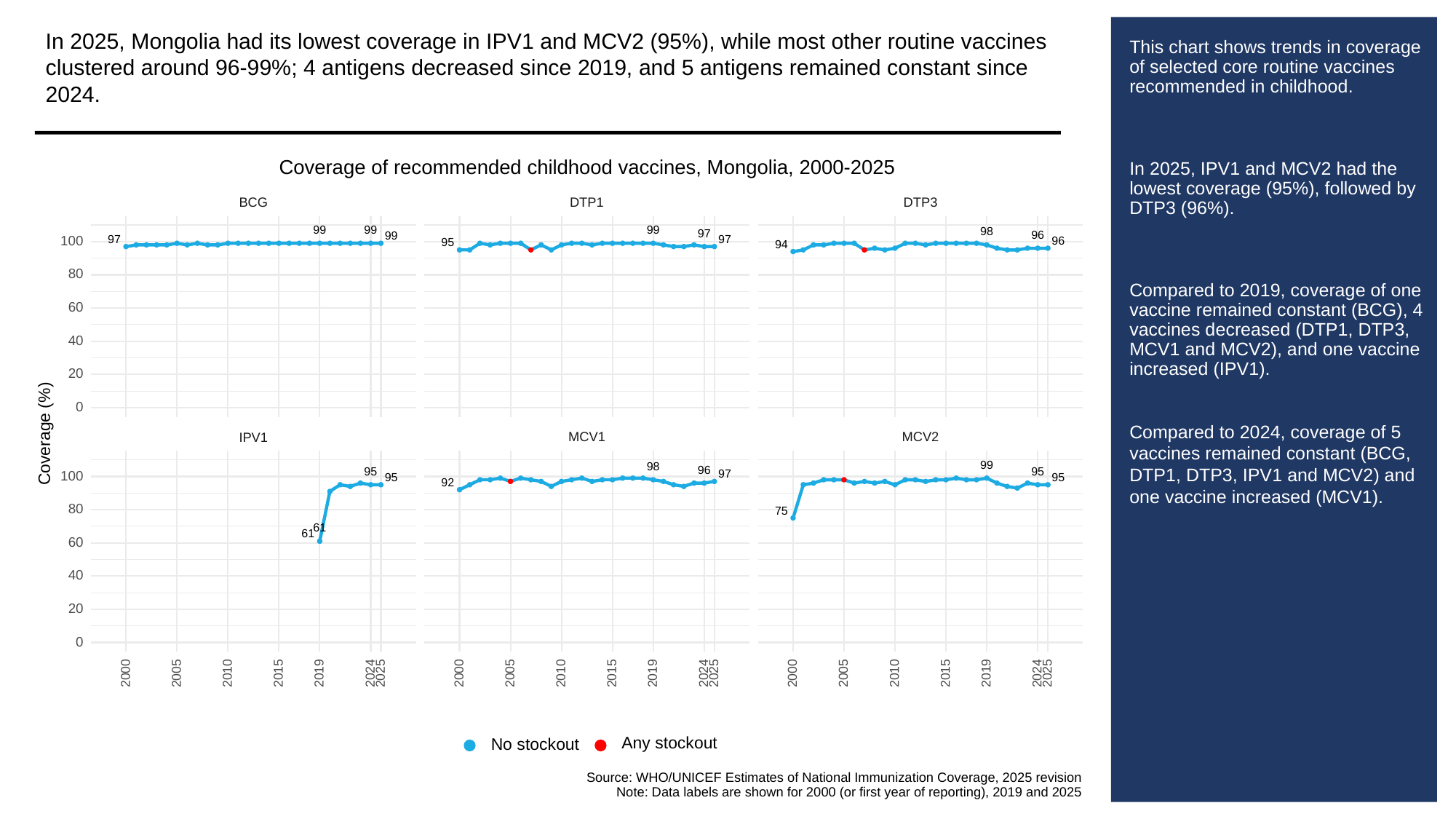

In 2025, Mongolia had its lowest coverage in IPV1 and MCV2 (95%), while most other routine vaccines clustered around 96-99%; 4 antigens decreased since 2019, and 5 antigens remained constant since 2024.
# This chart shows trends in coverage of selected core routine vaccines recommended in childhood.

In 2025, IPV1 and MCV2 had the lowest coverage (95%), followed by DTP3 (96%).

Compared to 2019, coverage of one vaccine remained constant (BCG), 4 vaccines decreased (DTP1, DTP3, MCV1 and MCV2), and one vaccine increased (IPV1).

Compared to 2024, coverage of 5 vaccines remained constant (BCG, DTP1, DTP3, IPV1 and MCV2) and one vaccine increased (MCV1).

Coverage of recommended childhood vaccines, Mongolia, 2000-2025
BCG
DTP3
DTP1

99
99
99
98
97
96
99
97
97
100
96
95
94

80

60

40

20

0

Coverage (%)
MCV1
MCV2
IPV1

99
98
96
95
95
97
100
95
95

92

80
75

61

61
60

40

20

0

2000
2005
2010
2015
2019
2024
2025
2000
2005
2010
2015
2019
2024
2025
2000
2005
2010
2015
2019
2024
2025
Any stockout
No stockout

Source: WHO/UNICEF Estimates of National Immunization Coverage, 2025 revision
Note: Data labels are shown for 2000 (or first year of reporting), 2019 and 2025